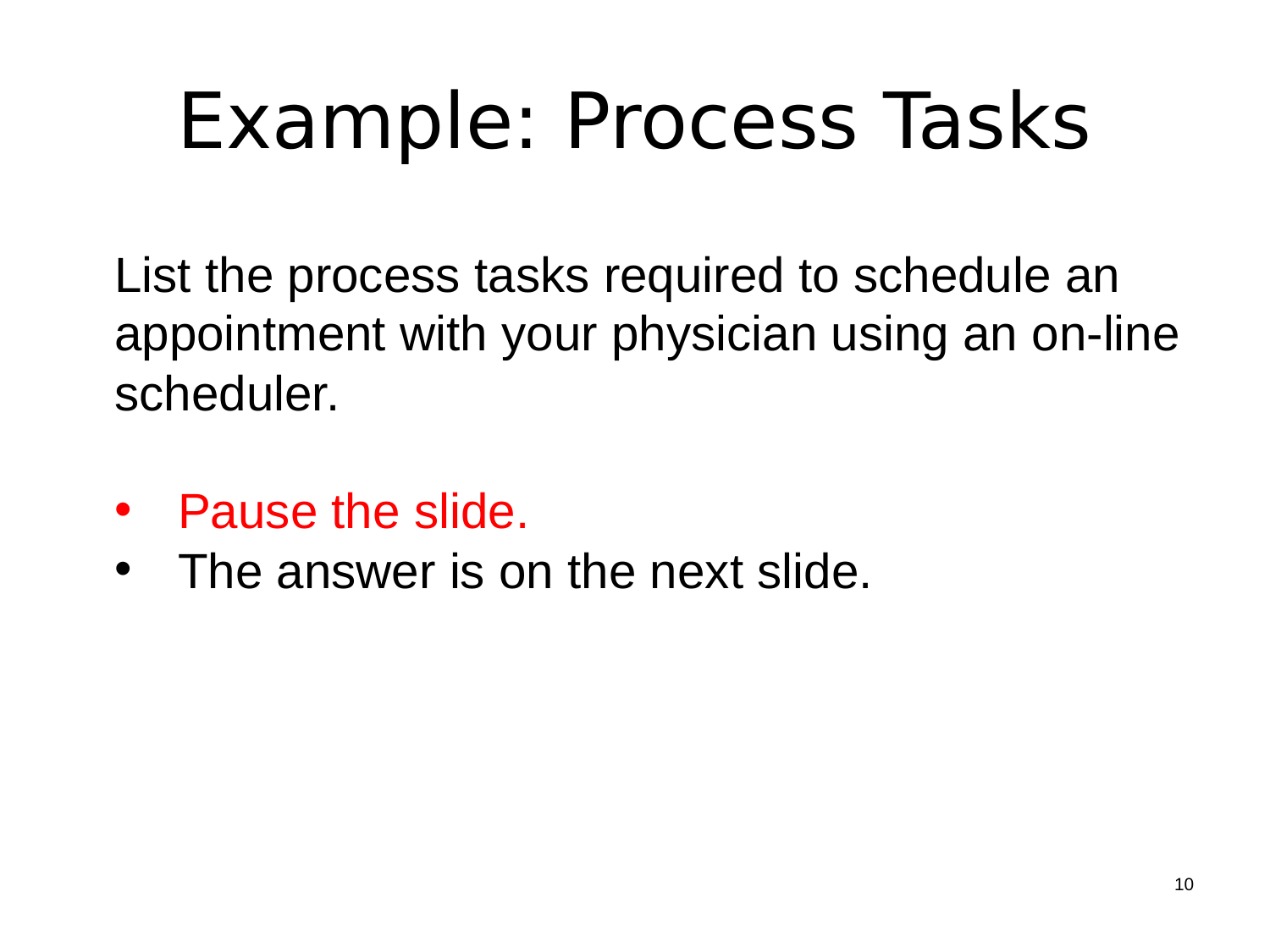

# Example: Process Tasks
List the process tasks required to schedule an appointment with your physician using an on-line scheduler.

Pause the slide.
The answer is on the next slide.

10